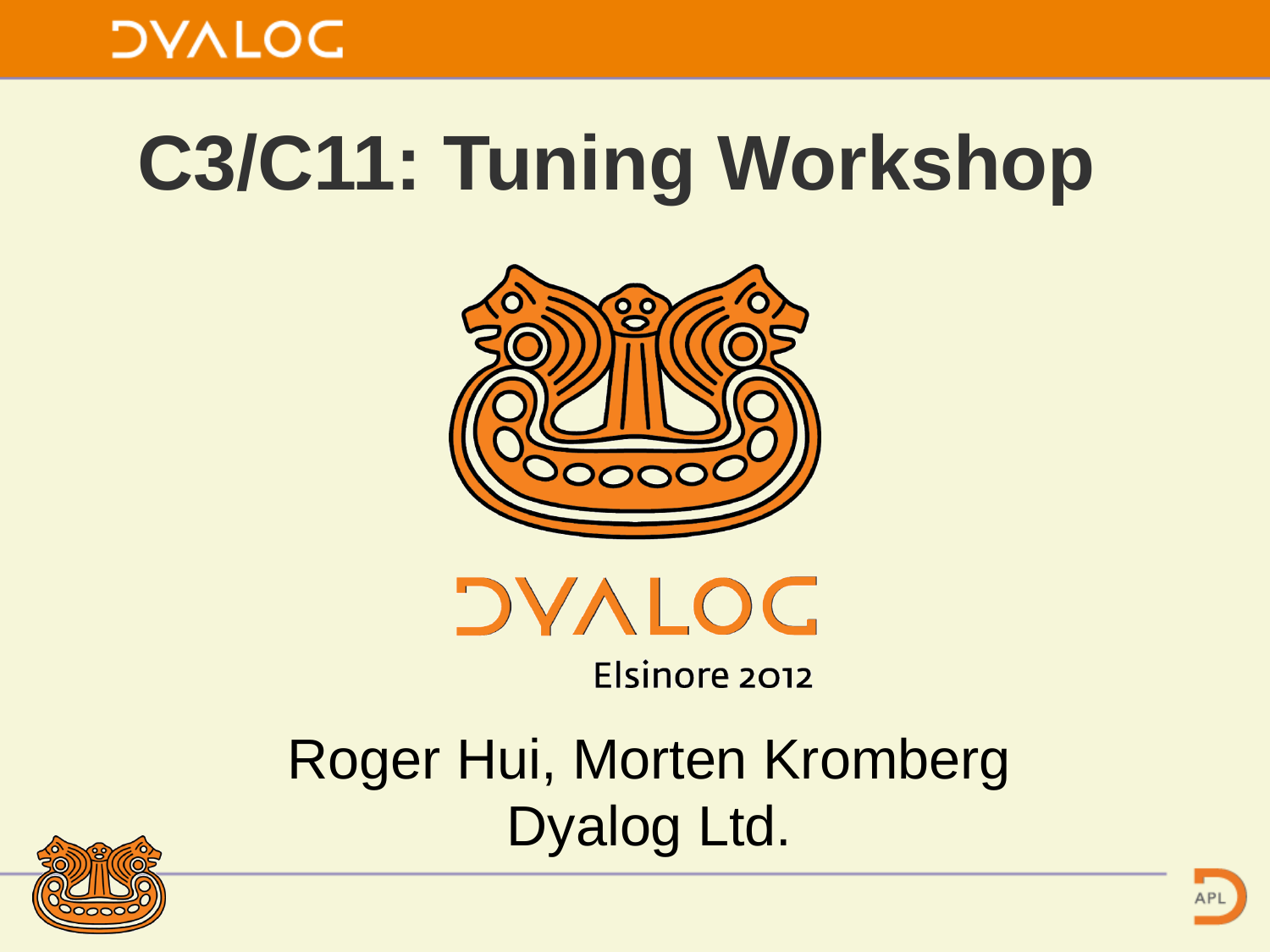

# C3/C11: Tuning Workshop
Roger Hui, Morten Kromberg
Dyalog Ltd.